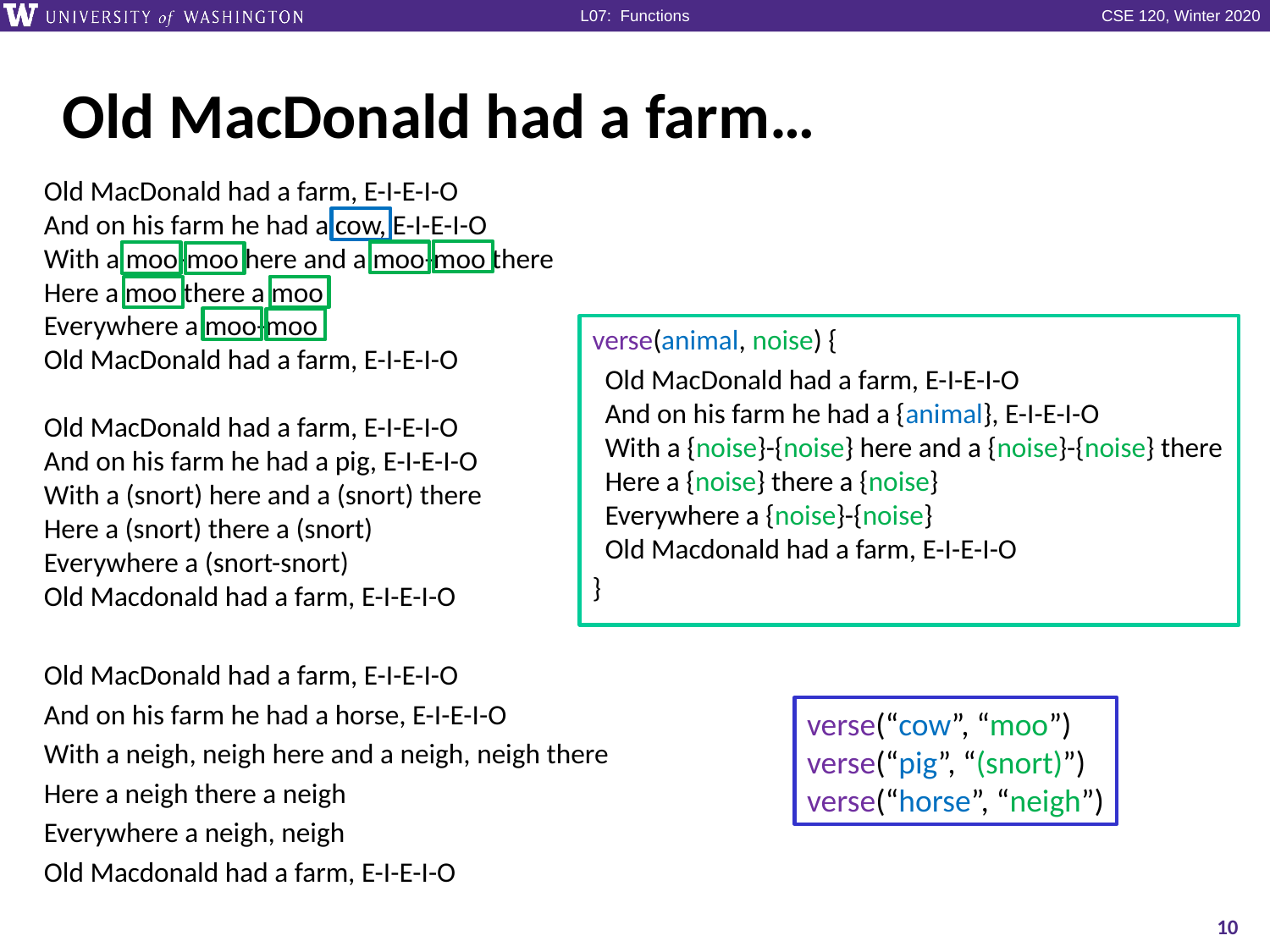

# Old MacDonald had a farm…
Old MacDonald had a farm, E-I-E-I-O
And on his farm he had a cow, E-I-E-I-O
With a moo-moo here and a moo-moo there
Here a moo there a moo
Everywhere a moo-moo
Old MacDonald had a farm, E-I-E-I-O
Old MacDonald had a farm, E-I-E-I-O
And on his farm he had a pig, E-I-E-I-O
With a (snort) here and a (snort) there
Here a (snort) there a (snort)
Everywhere a (snort-snort)
Old Macdonald had a farm, E-I-E-I-O

Old MacDonald had a farm, E-I-E-I-O
And on his farm he had a horse, E-I-E-I-O
With a neigh, neigh here and a neigh, neigh there
Here a neigh there a neigh
Everywhere a neigh, neigh
Old Macdonald had a farm, E-I-E-I-O

verse(animal, noise) {
  Old MacDonald had a farm, E-I-E-I-O
  And on his farm he had a {animal}, E-I-E-I-O
  With a {noise}-{noise} here and a {noise}-{noise} there
  Here a {noise} there a {noise}
  Everywhere a {noise}-{noise}
  Old Macdonald had a farm, E-I-E-I-O
}
verse(“cow”, “moo”)
verse(“pig”, “(snort)”)
verse(“horse”, “neigh”)
10